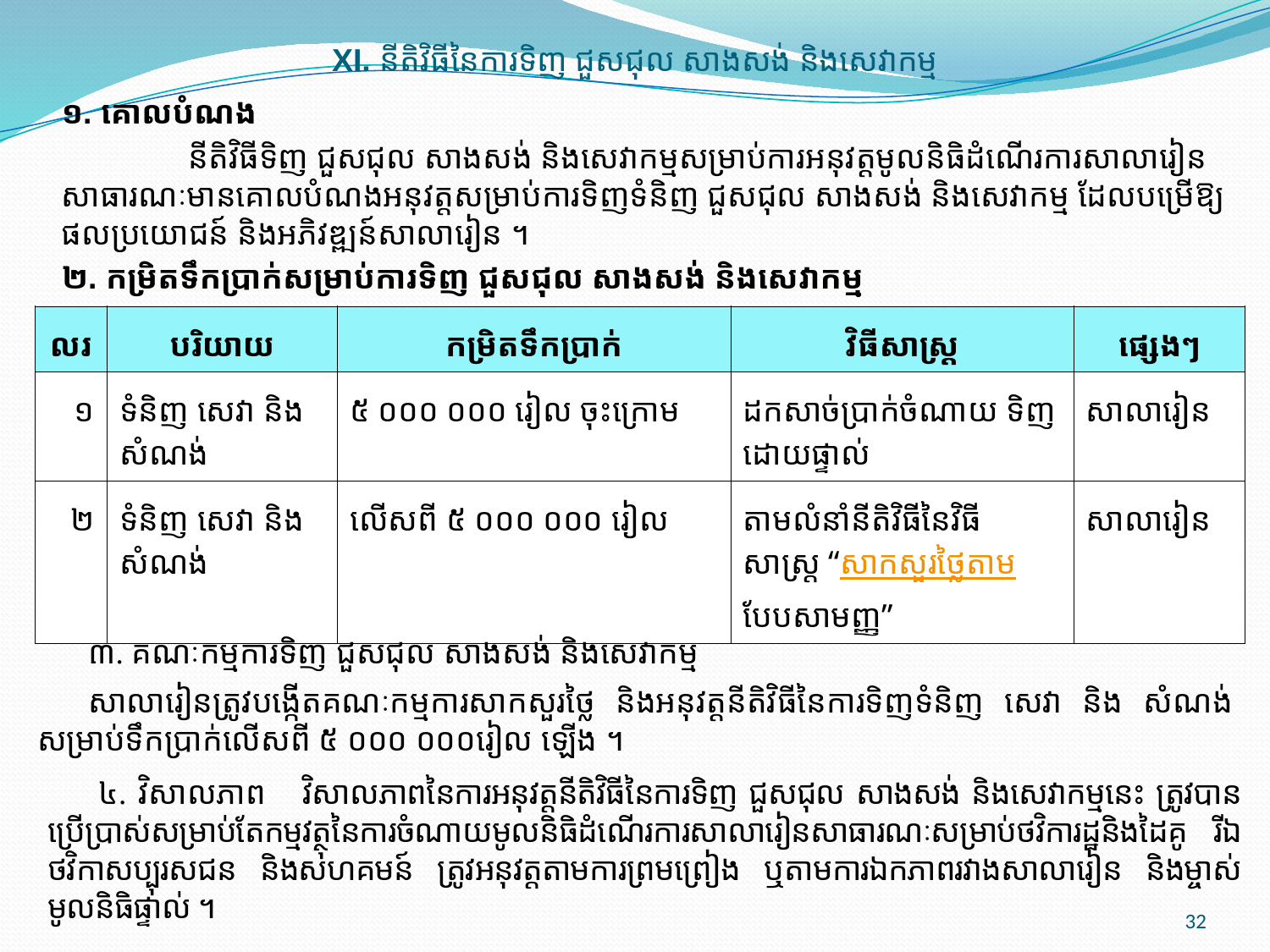

# XI. នីតិវិធីនៃការទិញ ជួសជុល សាងសង់ និងសេវាកម្ម
១. គោលបំណង
	នីតិវិធីទិញ ជួសជុល សាងសង់ និងសេវាកម្មសម្រាប់ការអនុវត្ត​​មូលនិធិ​ដំណើរការសាលារៀនសាធារណៈមានគោលបំណងអនុវត្តសម្រាប់ការទិញទំនិញ ជួសជុល សាងសង់ និងសេវាកម្ម ដែលបម្រើឱ្យផលប្រយោជន៍ និងអភិវឌ្ឍន៍សាលារៀន ។
២. កម្រិតទឹកប្រាក់សម្រាប់ការទិញ ជួសជុល សាងសង់ និងសេវាកម្ម

| លរ | បរិយាយ | កម្រិតទឹកប្រាក់ | វិធីសាស្រ្ត | ផ្សេងៗ |
| --- | --- | --- | --- | --- |
| ១ | ទំនិញ សេវា និងសំណង់ | ៥ ០០០ ០០០ រៀល ចុះក្រោម | ដកសាច់ប្រាក់ចំណាយ ទិញដោយផ្ទាល់ | សាលារៀន |
| ២ | ទំនិញ សេវា និងសំណង់ | លើសពី ៥ ០០០ ០០០ រៀល | តាមលំនាំនីតិវិធីនៃវិធី សាស្ត្រ “សាកសួរថ្លៃតាម បែបសាមញ្ញ” | សាលារៀន |
៣. គណៈកម្មការទិញ ជួសជុល សាងសង់ និងសេវាកម្ម

សាលារៀនត្រូវបង្កើតគណៈកម្មការសាកសួរថ្លៃ និងអនុវត្តនីតិវិធីនៃការទិញទំនិញ សេវា និង ​សំណង់សម្រាប់ទឹកប្រាក់លើសពី ៥ ០០០ ០០០រៀល ឡើង ។
៤. វិសាលភាព   វិសាលភាពនៃការអនុវត្ត​នីតិវិធីនៃការទិញ ជួសជុល សាងសង់ និងសេវាកម្មនេះ ត្រូវបាន​ប្រើប្រាស់​សម្រាប់​​តែ​​កម្មវត្ថុនៃការ​​ចំណាយ​មូលនិធិ​ដំណើរការសាលារៀនសាធារណៈសម្រាប់​ថវិការដ្ឋនិងដៃគូ​ រីឯថវិកាសប្បុរសជន និងសហគមន៍ ត្រូវអនុវត្តតាមការព្រមព្រៀង ឬតាមការឯកភាពរវាងសាលារៀន និងម្ចាស់មូលនិធិ​ផ្ទាល់ ។
32